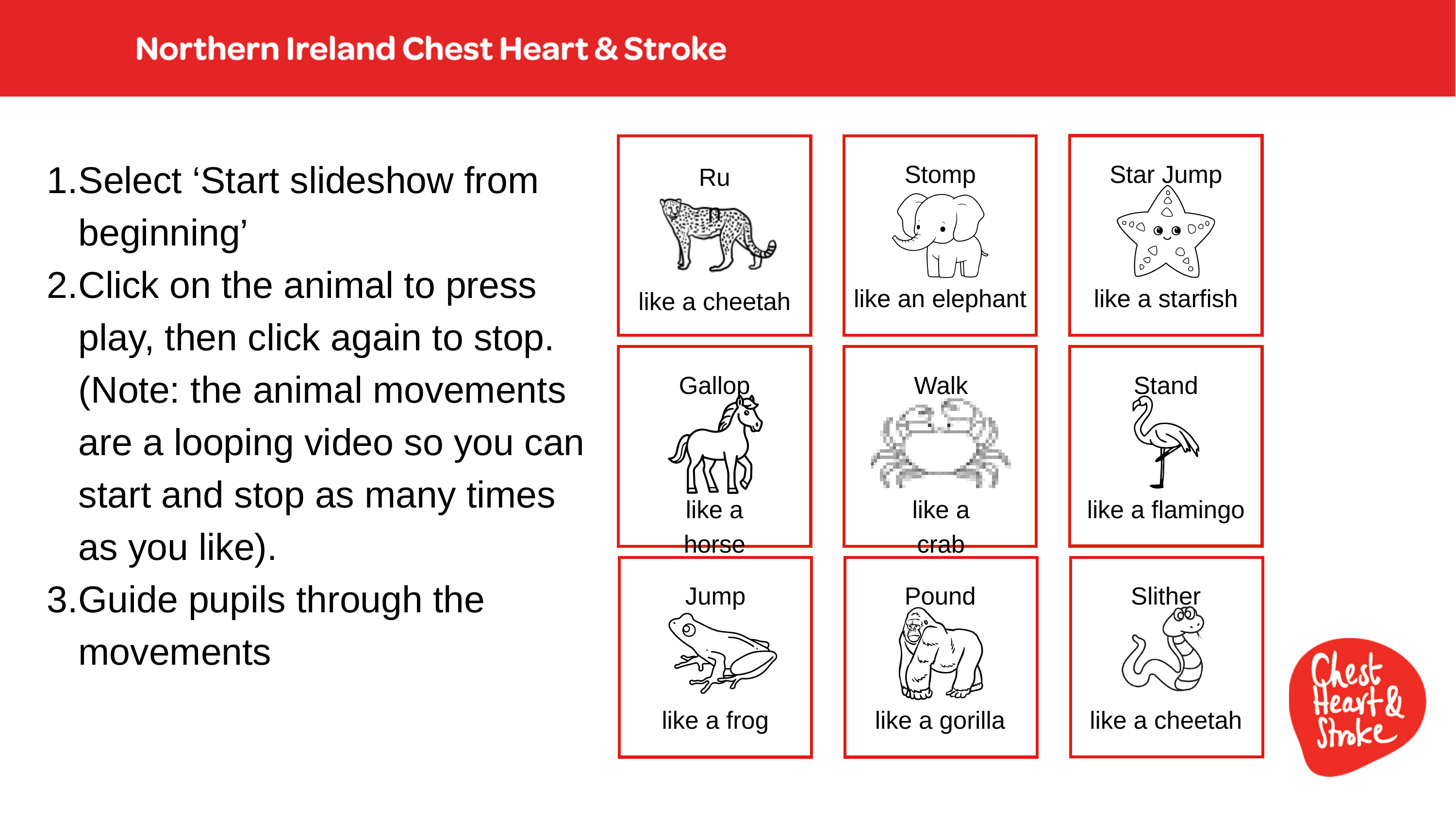

​
Select ‘Start slideshow from beginning’ ​
Click on the animal to press play, then click again to stop. (Note: the animal movements are a looping video so you can start and stop as many times as you like). ​
Guide pupils through the movements

Stomp
Star Jump
Run

like an elephant
like a starfish
like a cheetah

Gallop
Walk
Stand

like a horse
like a crab
like a flamingo

Pound
Jump
Slither

like a gorilla
like a frog
like a cheetah